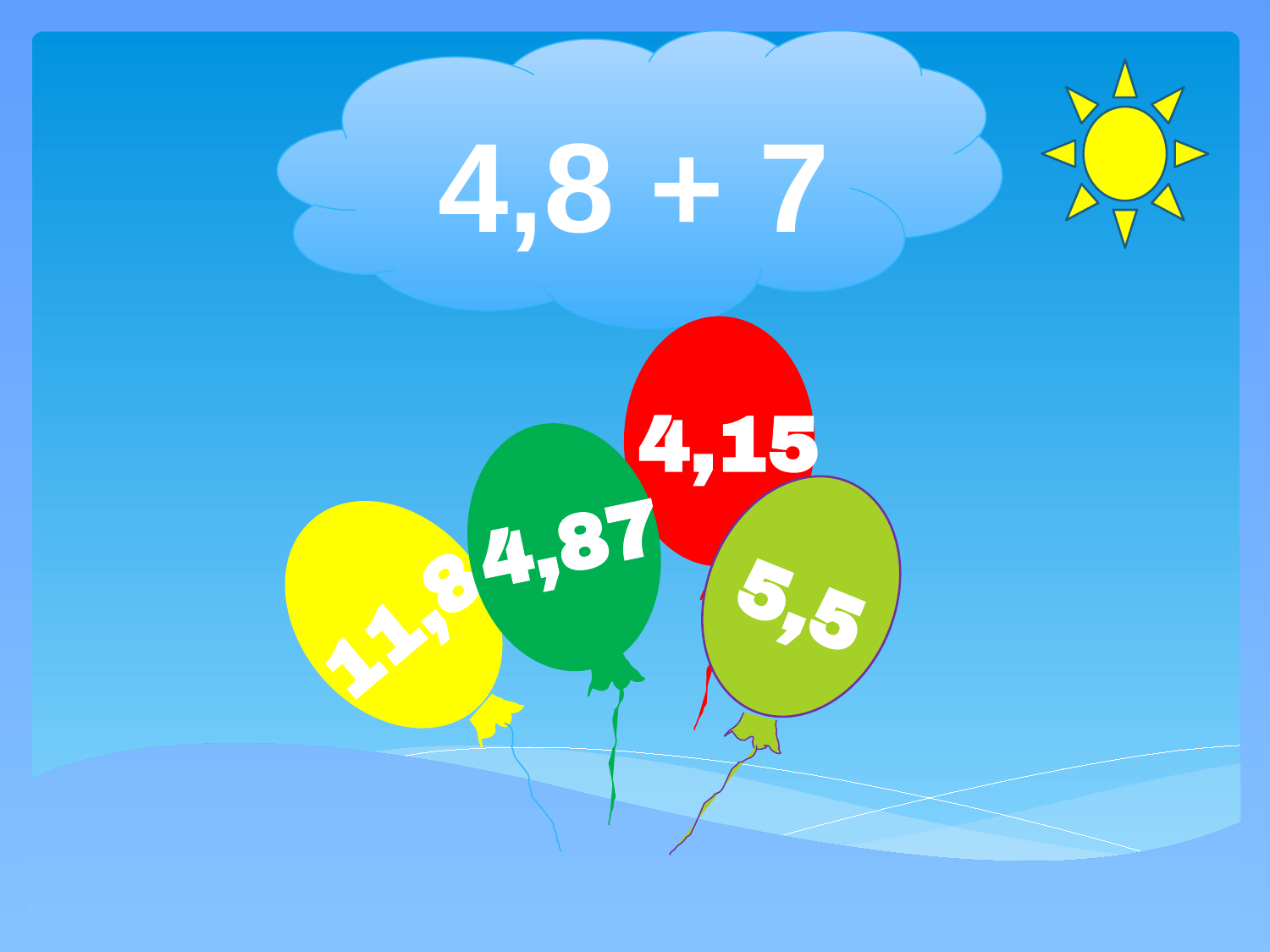

4,8 + 7

#

4,15

4,87

5,5

11,8